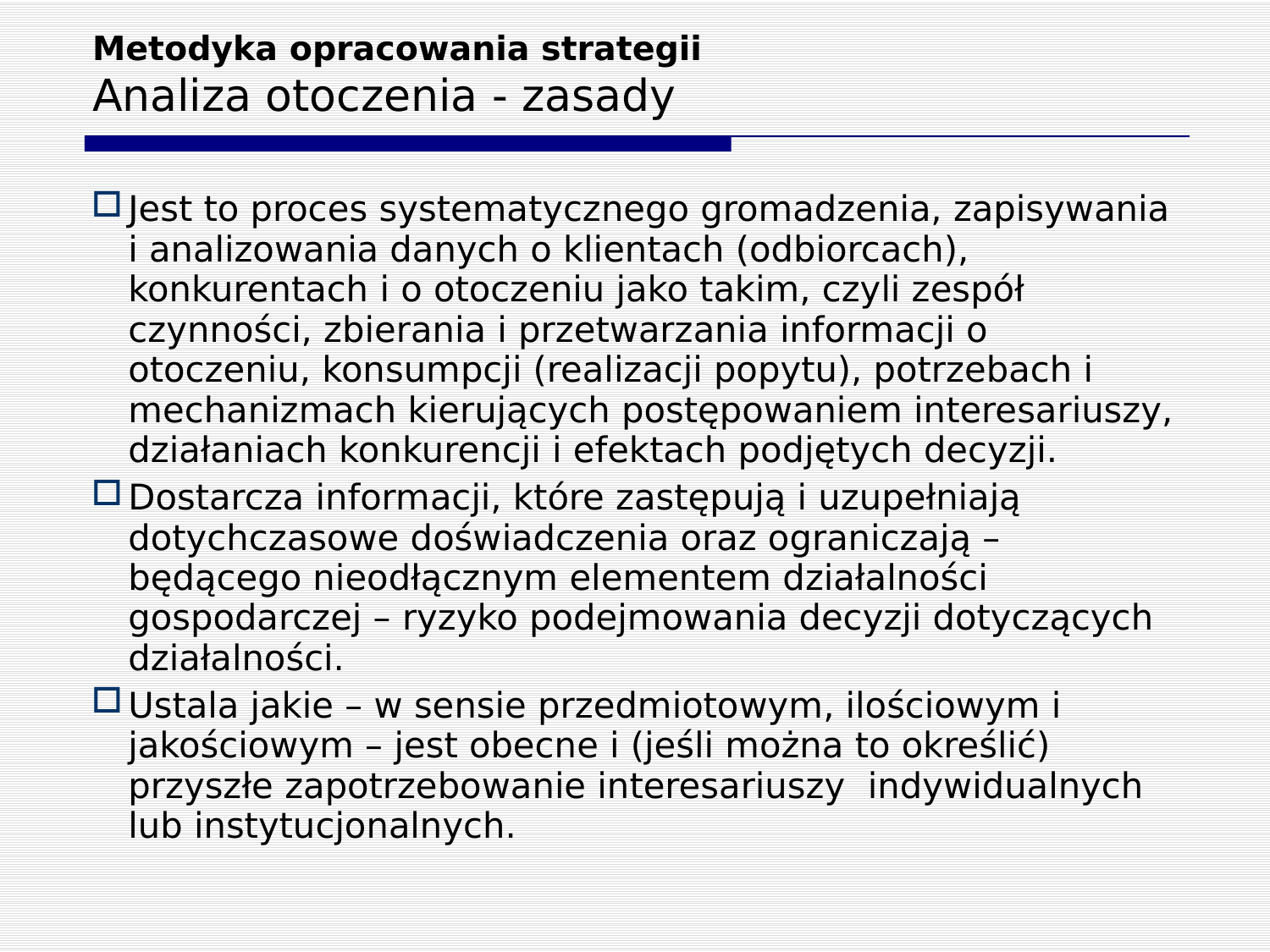

# Metodyka opracowania strategii Analiza otoczenia - zasady
Jest to proces systematycznego gromadzenia, zapisywania i analizowania danych o klientach (odbiorcach), konkurentach i o otoczeniu jako takim, czyli zespół czynności, zbierania i przetwarzania informacji o otoczeniu, konsumpcji (realizacji popytu), potrzebach i mechanizmach kierujących postępowaniem interesariuszy, działaniach konkurencji i efektach podjętych decyzji.
Dostarcza informacji, które zastępują i uzupełniają dotychczasowe doświadczenia oraz ograniczają – będącego nieodłącznym elementem działalności gospodarczej – ryzyko podejmowania decyzji dotyczących działalności.
Ustala jakie – w sensie przedmiotowym, ilościowym i jakościowym – jest obecne i (jeśli można to określić) przyszłe zapotrzebowanie interesariuszy  indywidualnych lub instytucjonalnych.